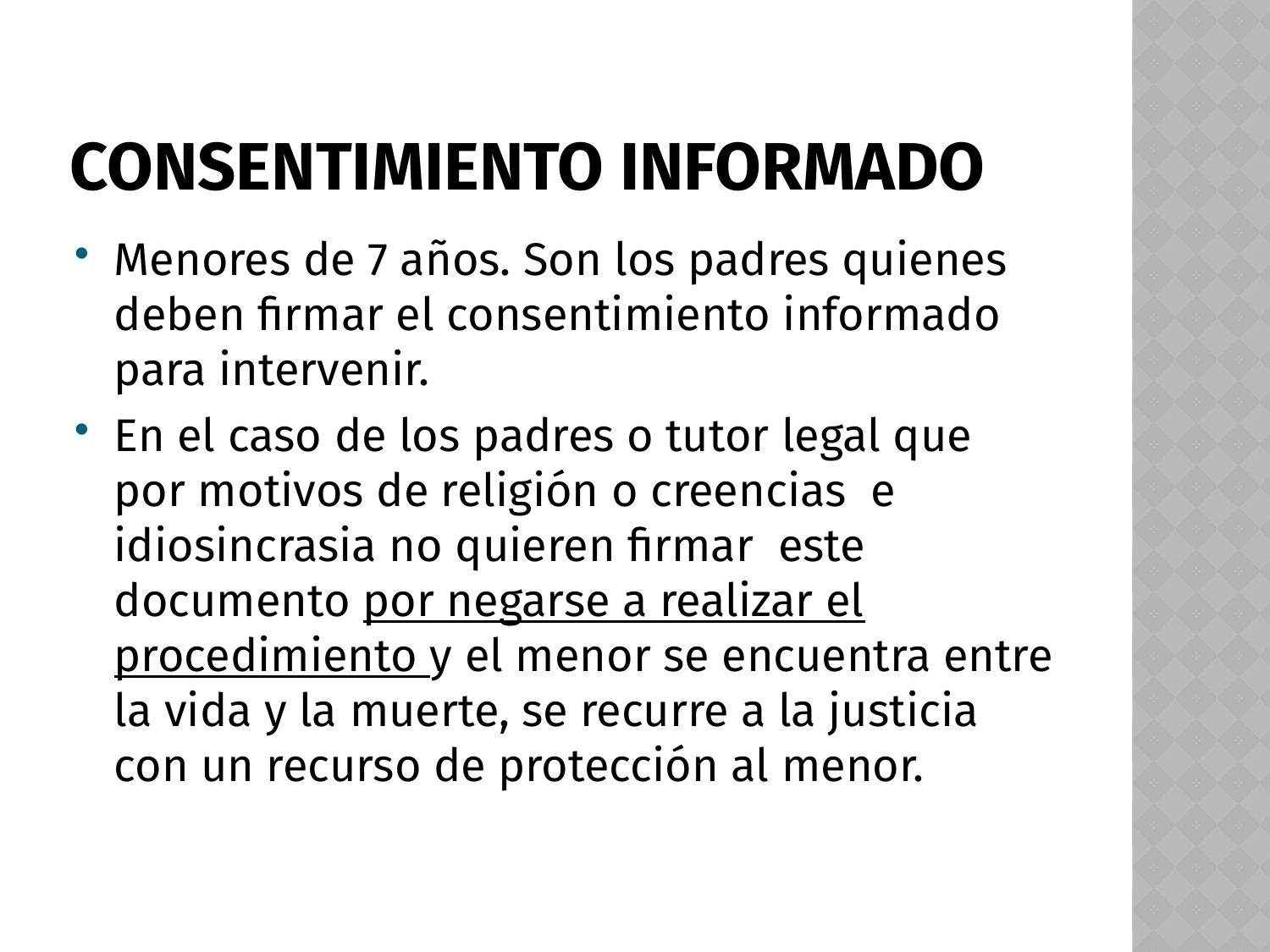

# Consentimiento informado
Menores de 7 años. Son los padres quienes deben firmar el consentimiento informado para intervenir.
En el caso de los padres o tutor legal que por motivos de religión o creencias  e idiosincrasia no quieren firmar  este documento por negarse a realizar el procedimiento y el menor se encuentra entre la vida y la muerte, se recurre a la justicia con un recurso de protección al menor.